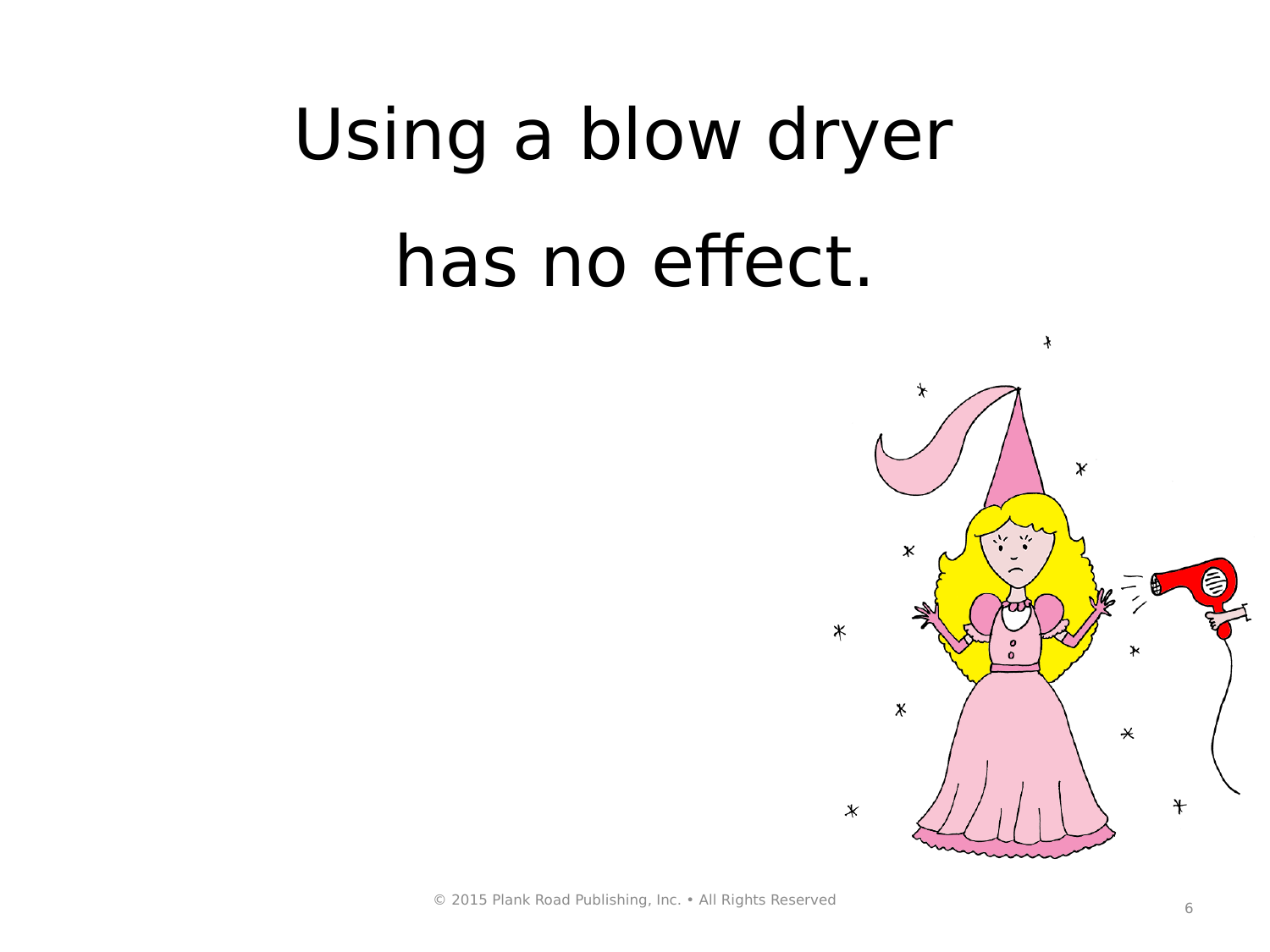

Using a blow dryer
has no effect.
6